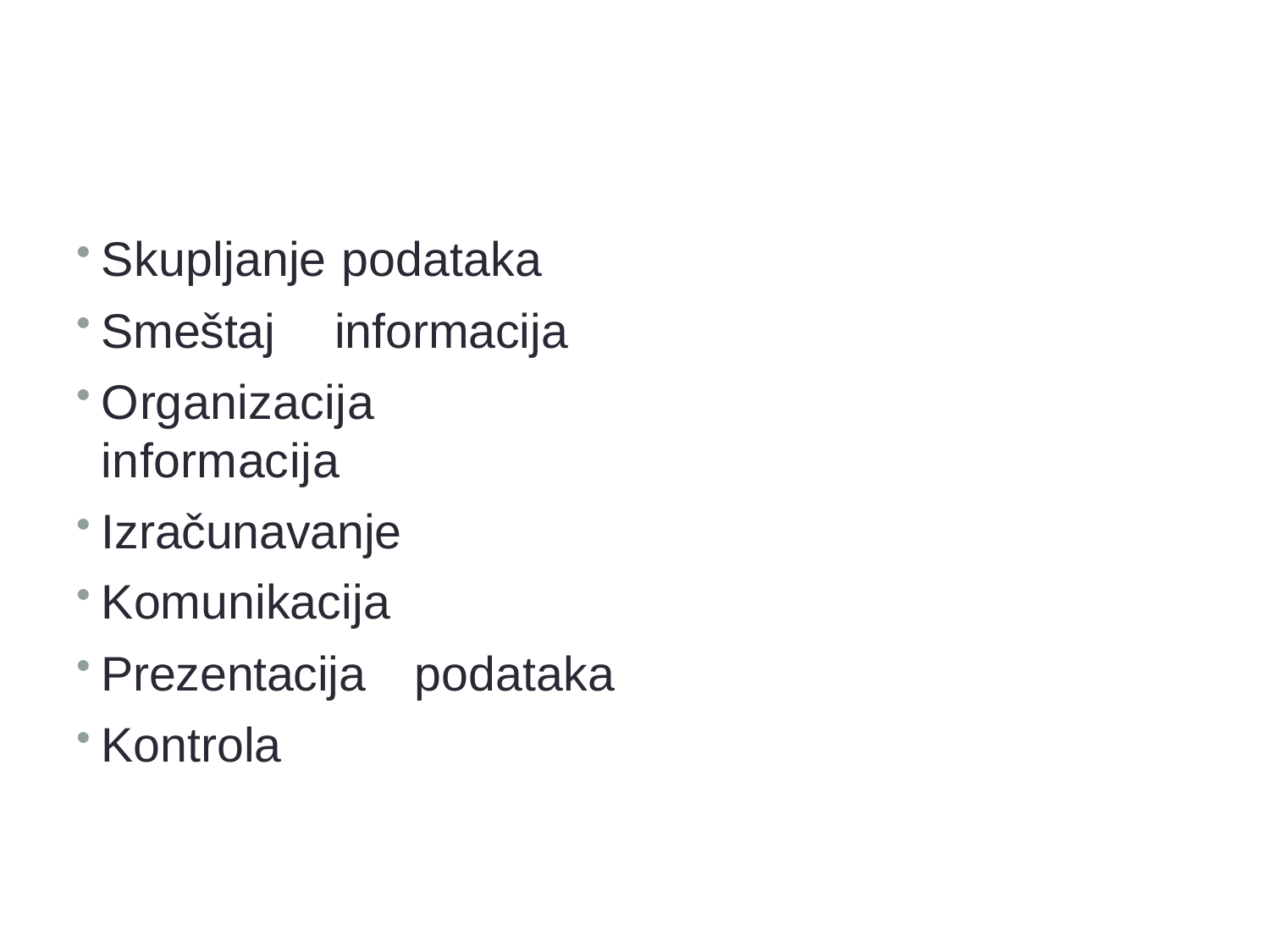

Skupljanje podataka
Smeštaj	informacija
Organizacija	informacija
Izračunavanje
Komunikacija
Prezentacija	podataka
Kontrola